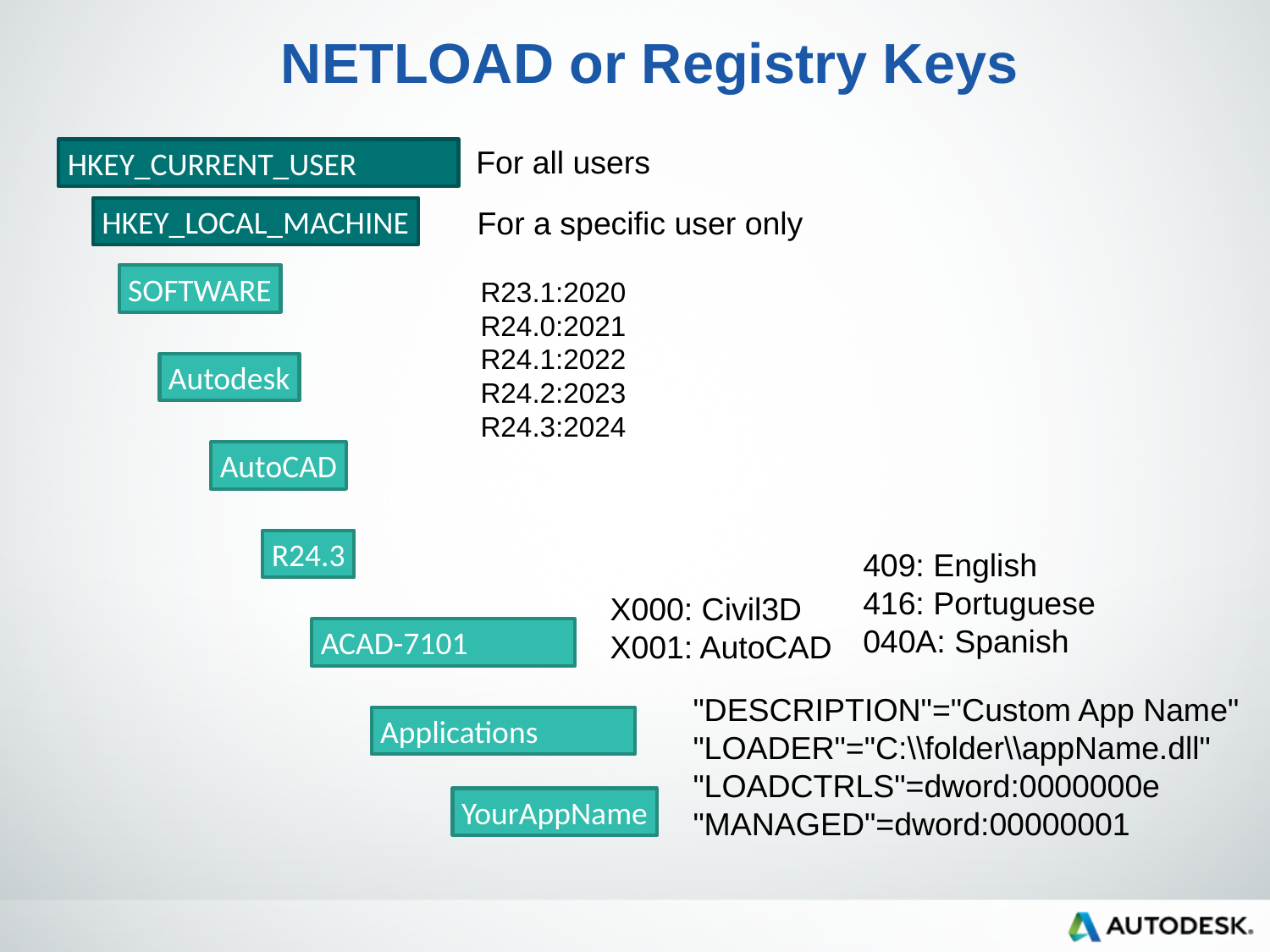

NETLOAD or Registry Keys
For all users
HKEY_CURRENT_USER
HKEY_LOCAL_MACHINE
For a specific user only
SOFTWARE
R23.1:2020
R24.0:2021
R24.1:2022
R24.2:2023
R24.3:2024
Autodesk
AutoCAD
R24.3
409: English
416: Portuguese
040A: Spanish
X000: Civil3D
X001: AutoCAD
ACAD-7101
"DESCRIPTION"="Custom App Name"
"LOADER"="C:\\folder\\appName.dll"
"LOADCTRLS"=dword:0000000e
"MANAGED"=dword:00000001
Applications
YourAppName